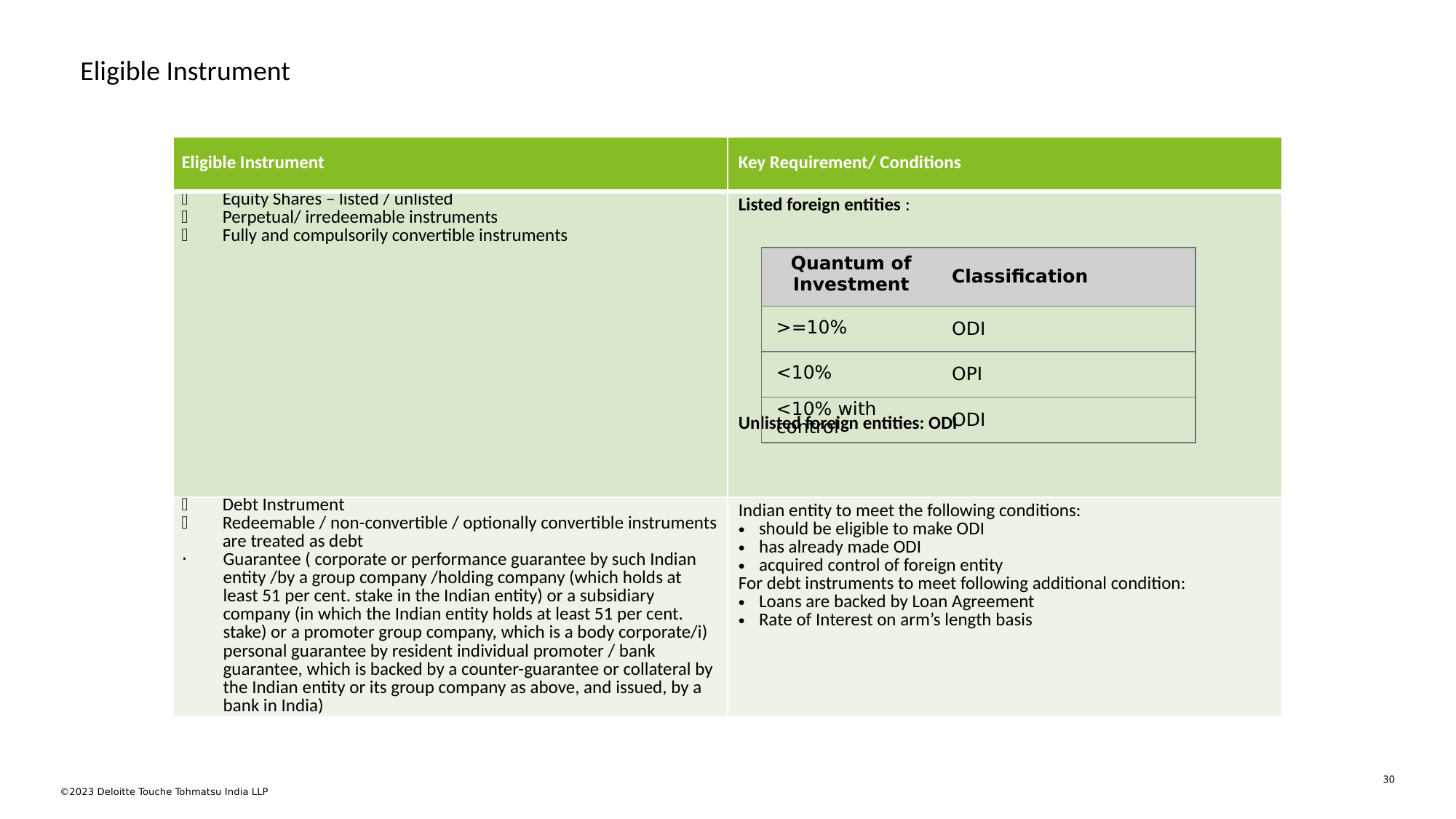

# Eligible Instrument
| Eligible Instrument | Key Requirement/ Conditions |
| --- | --- |
| Equity Shares – listed / unlisted Perpetual/ irredeemable instruments Fully and compulsorily convertible instruments | Listed foreign entities : Unlisted foreign entities: ODI |
| Debt Instrument Redeemable / non-convertible / optionally convertible instruments are treated as debt Guarantee ( corporate or performance guarantee by such Indian entity /by a group company /holding company (which holds at least 51 per cent. stake in the Indian entity) or a subsidiary company (in which the Indian entity holds at least 51 per cent. stake) or a promoter group company, which is a body corporate/i) personal guarantee by resident individual promoter / bank guarantee, which is backed by a counter-guarantee or collateral by the Indian entity or its group company as above, and issued, by a bank in India) | Indian entity to meet the following conditions: should be eligible to make ODI has already made ODI acquired control of foreign entity For debt instruments to meet following additional condition: Loans are backed by Loan Agreement Rate of Interest on arm’s length basis |
| Quantum of Investment | Classification |
| --- | --- |
| >=10% | ODI |
| <10% | OPI |
| <10% with control | ODI |